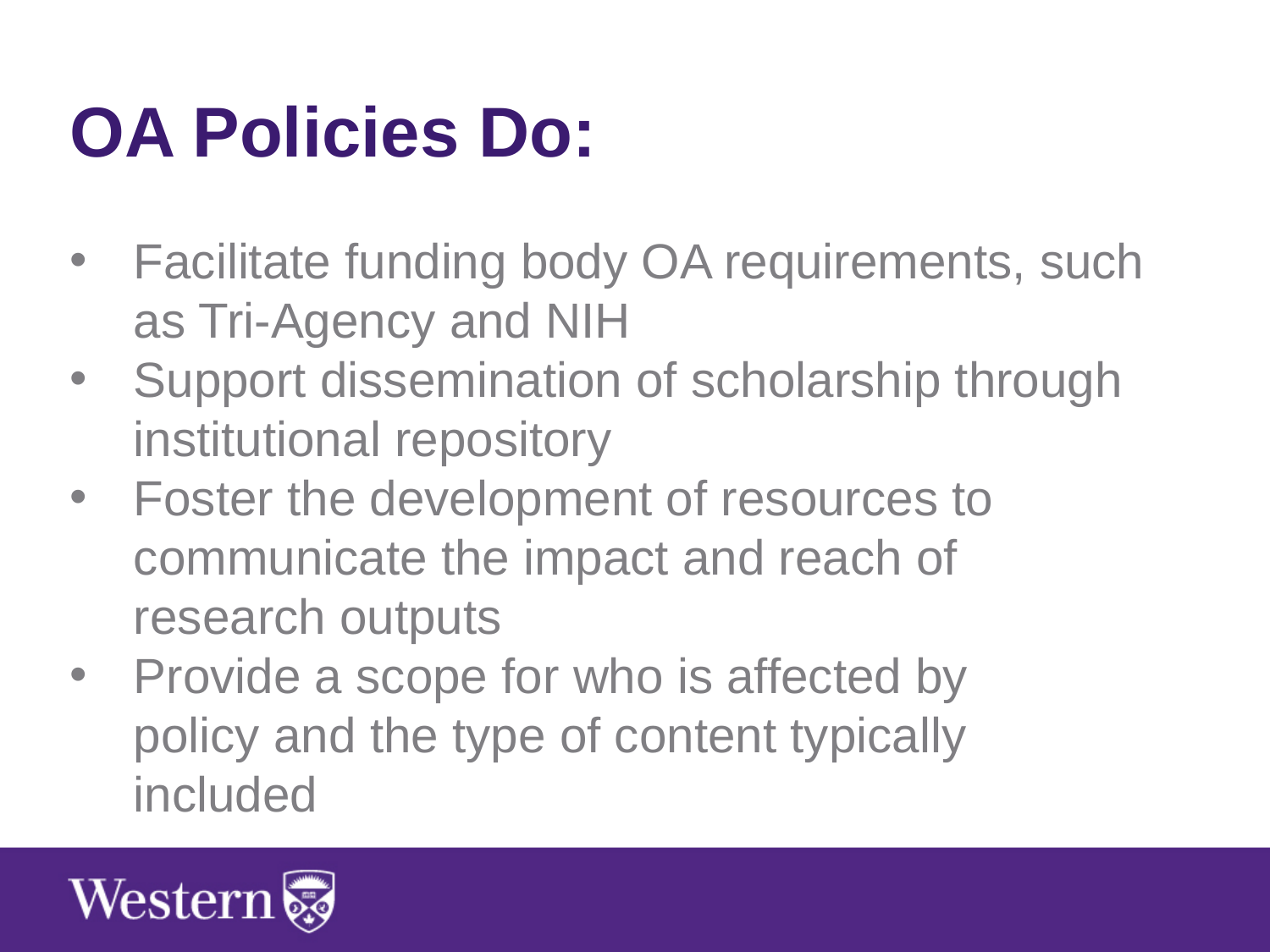

OA Policies Do:

Facilitate funding body OA requirements, such as Tri-Agency and NIH
Support dissemination of scholarship through institutional repository
Foster the development of resources to communicate the impact and reach of research outputs
Provide a scope for who is affected by policy and the type of content typically included